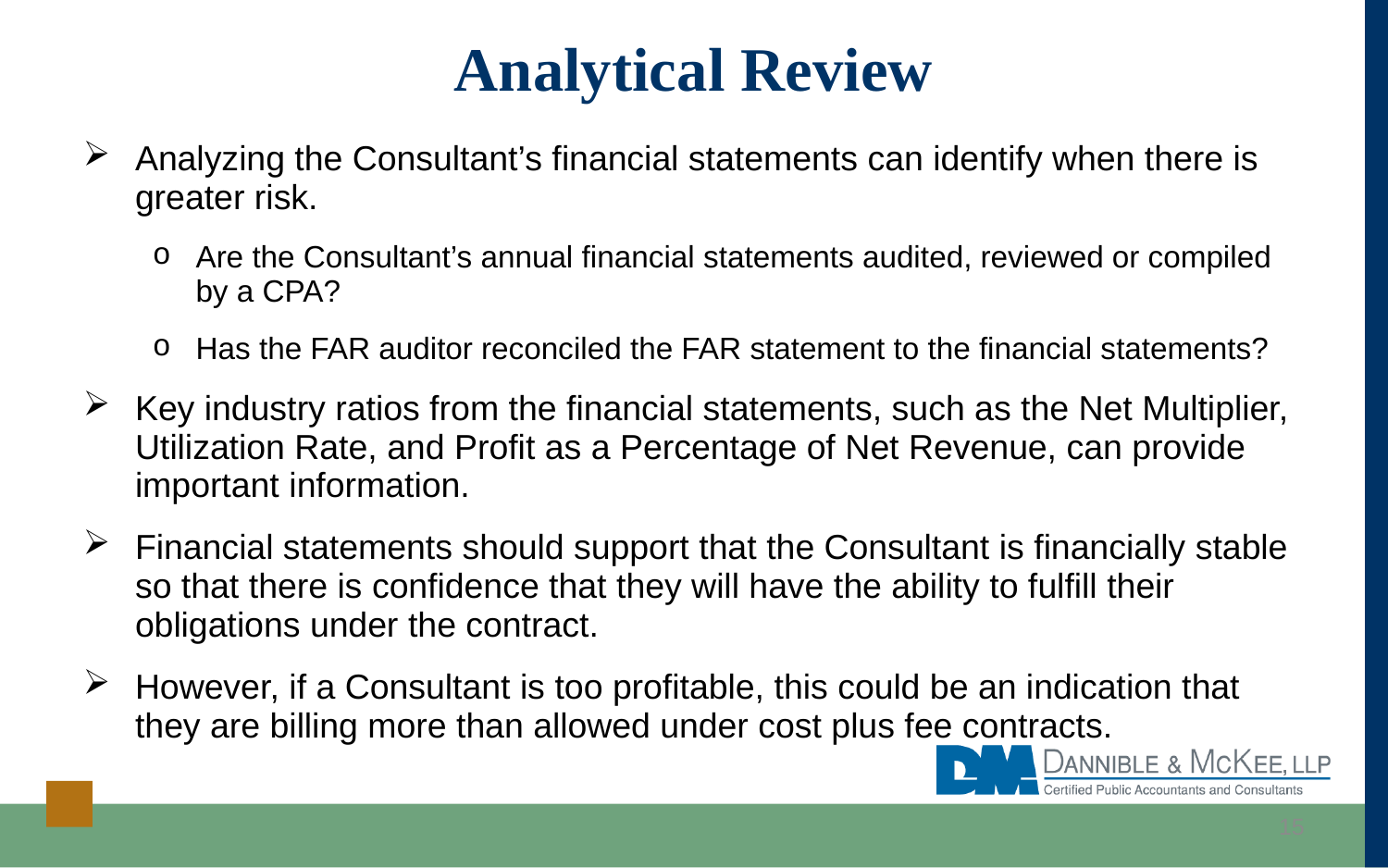

# Analytical Review
Analyzing the Consultant’s financial statements can identify when there is greater risk.
Are the Consultant’s annual financial statements audited, reviewed or compiled by a CPA?
Has the FAR auditor reconciled the FAR statement to the financial statements?
Key industry ratios from the financial statements, such as the Net Multiplier, Utilization Rate, and Profit as a Percentage of Net Revenue, can provide important information.
Financial statements should support that the Consultant is financially stable so that there is confidence that they will have the ability to fulfill their obligations under the contract.
However, if a Consultant is too profitable, this could be an indication that they are billing more than allowed under cost plus fee contracts.
15